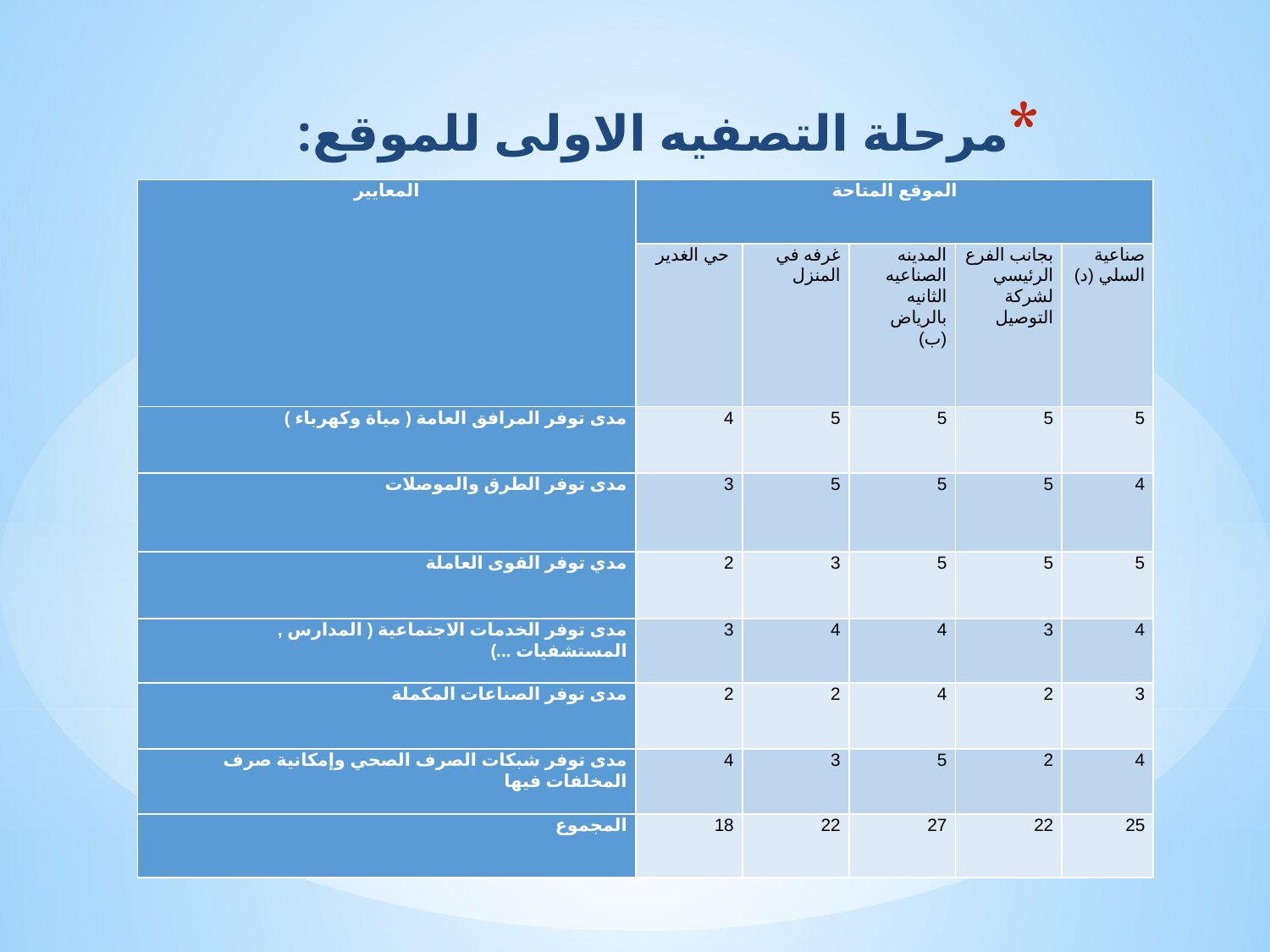

مرحلة التصفيه الاولى للموقع:

| المعايير | الموقع المتاحة |  |  |  |  |
| --- | --- | --- | --- | --- | --- |
|  | حي الغدير | غرفه في المنزل | المدينه الصناعيه الثانيه بالرياض (ب) | بجانب الفرع الرئيسي لشركة التوصيل | صناعية السلي (د) |
| مدى توفر المرافق العامة ( مياة وكهرباء ) | 4 | 5 | 5 | 5 | 5 |
| مدى توفر الطرق والموصلات | 3 | 5 | 5 | 5 | 4 |
| مدي توفر القوى العاملة | 2 | 3 | 5 | 5 | 5 |
| مدى توفر الخدمات الاجتماعية ( المدارس , المستشفيات ...) | 3 | 4 | 4 | 3 | 4 |
| مدى توفر الصناعات المكملة | 2 | 2 | 4 | 2 | 3 |
| مدى توفر شبكات الصرف الصحي وإمكانية صرف المخلفات فيها | 4 | 3 | 5 | 2 | 4 |
| المجموع | 18 | 22 | 27 | 22 | 25 |